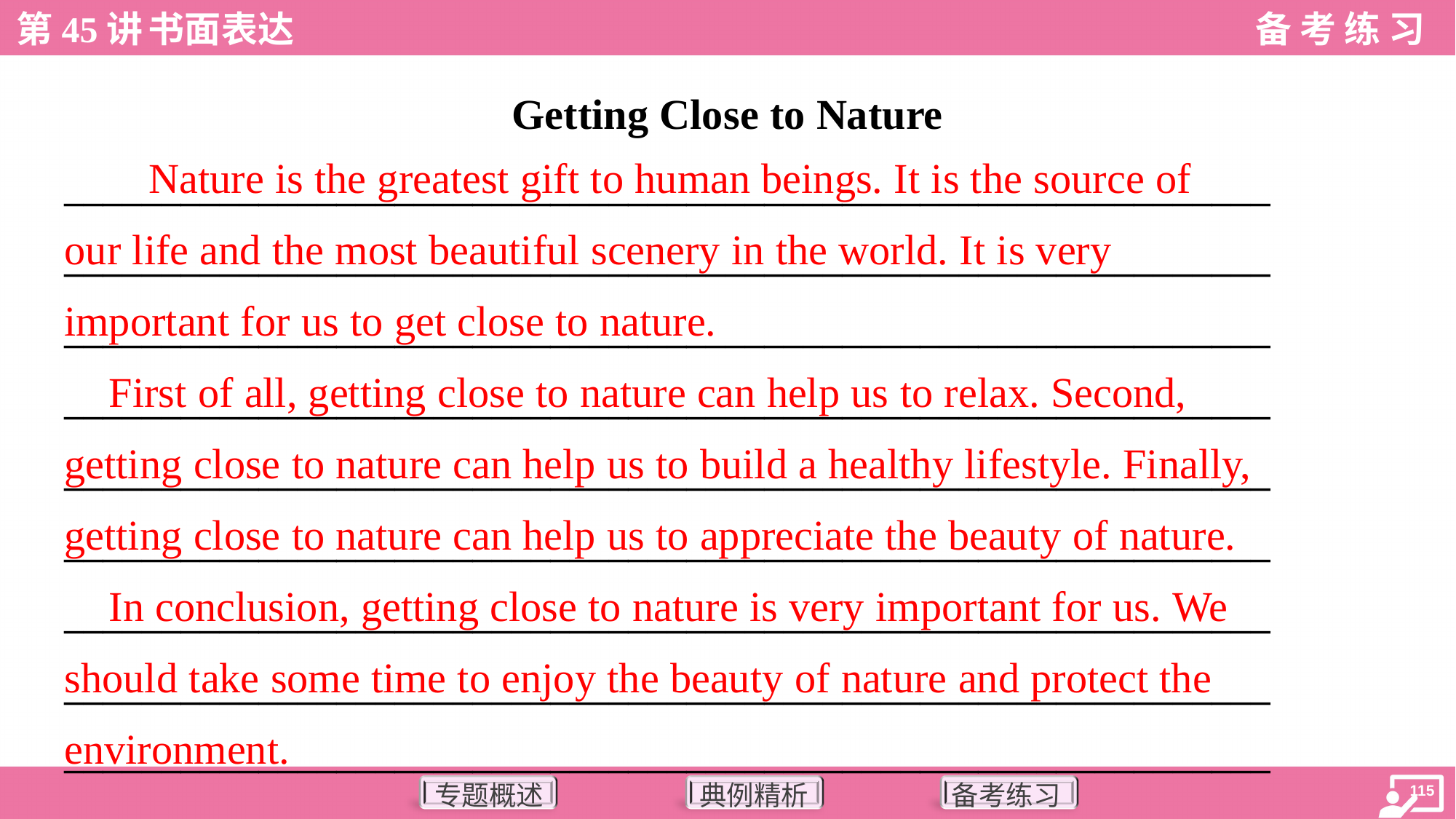

Getting Close to Nature
______________________________________________________________
______________________________________________________________
______________________________________________________________
______________________________________________________________
______________________________________________________________
______________________________________________________________
______________________________________________________________
______________________________________________________________
______________________________________________________________
        Nature is the greatest gift to human beings. It is the source of
our life and the most beautiful scenery in the world. It is very
important for us to get close to nature.
    First of all, getting close to nature can help us to relax. Second,
getting close to nature can help us to build a healthy lifestyle. Finally,
getting close to nature can help us to appreciate the beauty of nature.
    In conclusion, getting close to nature is very important for us. We
should take some time to enjoy the beauty of nature and protect the
environment.